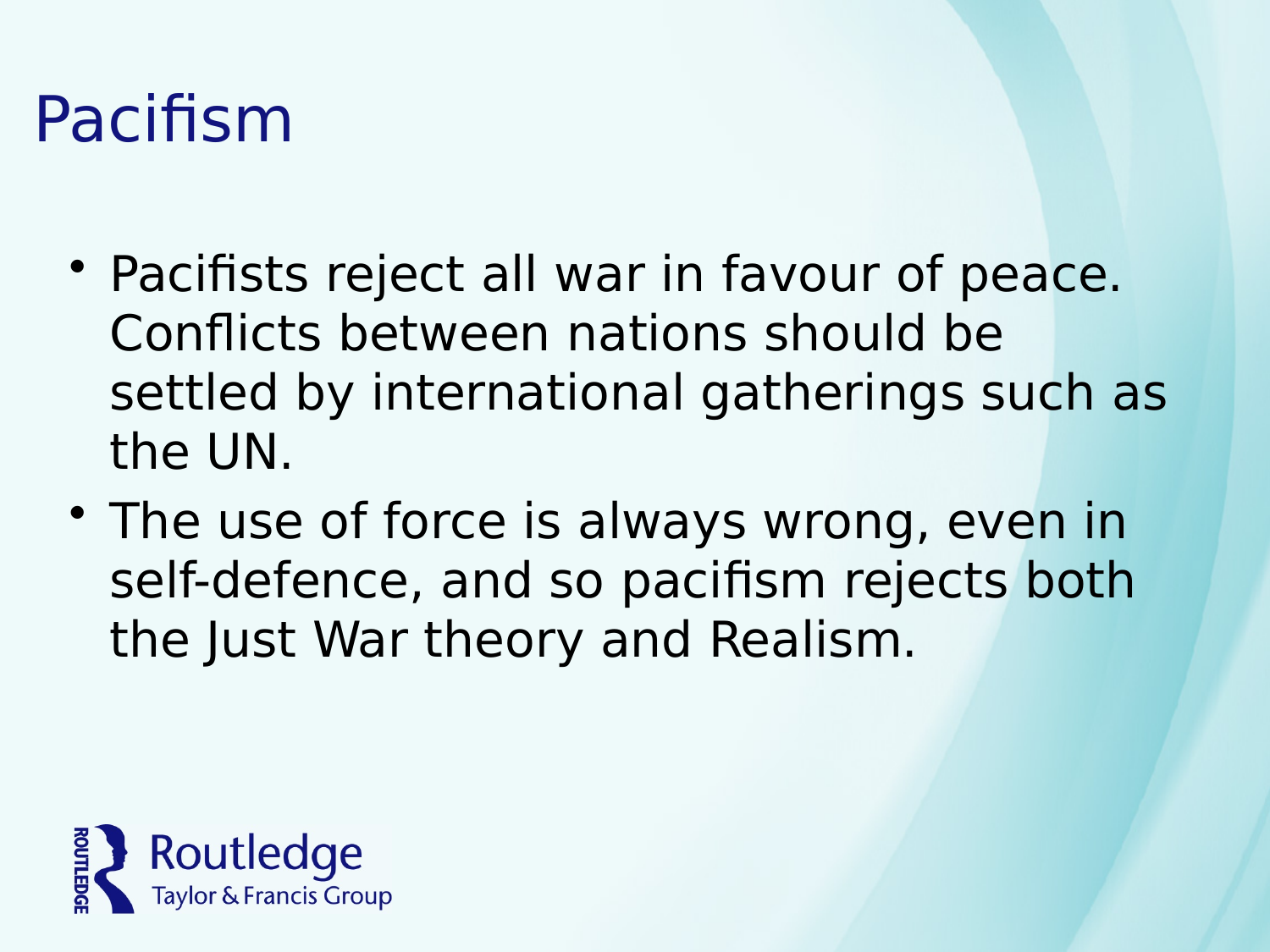

# Pacifism
Pacifists reject all war in favour of peace. Conflicts between nations should be settled by international gatherings such as the UN.
The use of force is always wrong, even in self-defence, and so pacifism rejects both the Just War theory and Realism.